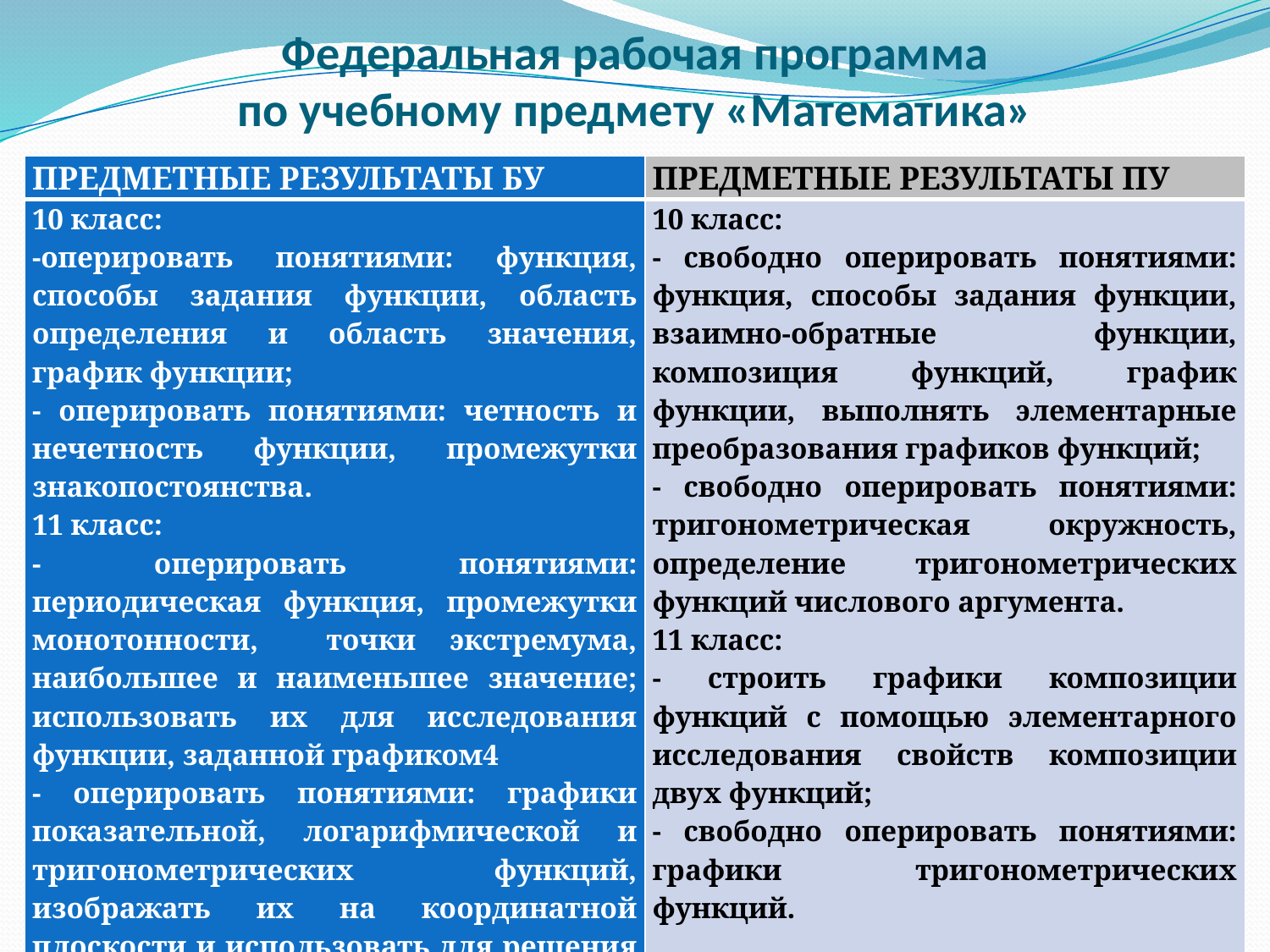

# Федеральная рабочая программа по учебному предмету «Математика»
| ПРЕДМЕТНЫЕ РЕЗУЛЬТАТЫ БУ | ПРЕДМЕТНЫЕ РЕЗУЛЬТАТЫ ПУ |
| --- | --- |
| 10 класс: -оперировать понятиями: функция, способы задания функции, область определения и область значения, график функции; - оперировать понятиями: четность и нечетность функции, промежутки знакопостоянства. 11 класс: - оперировать понятиями: периодическая функция, промежутки монотонности, точки экстремума, наибольшее и наименьшее значение; использовать их для исследования функции, заданной графиком4 - оперировать понятиями: графики показательной, логарифмической и тригонометрических функций, изображать их на координатной плоскости и использовать для решения уравнений и неравенств. | 10 класс: - свободно оперировать понятиями: функция, способы задания функции, взаимно-обратные функции, композиция функций, график функции, выполнять элементарные преобразования графиков функций; - свободно оперировать понятиями: тригонометрическая окружность, определение тригонометрических функций числового аргумента. 11 класс: - строить графики композиции функций с помощью элементарного исследования свойств композиции двух функций; - свободно оперировать понятиями: графики тригонометрических функций. |